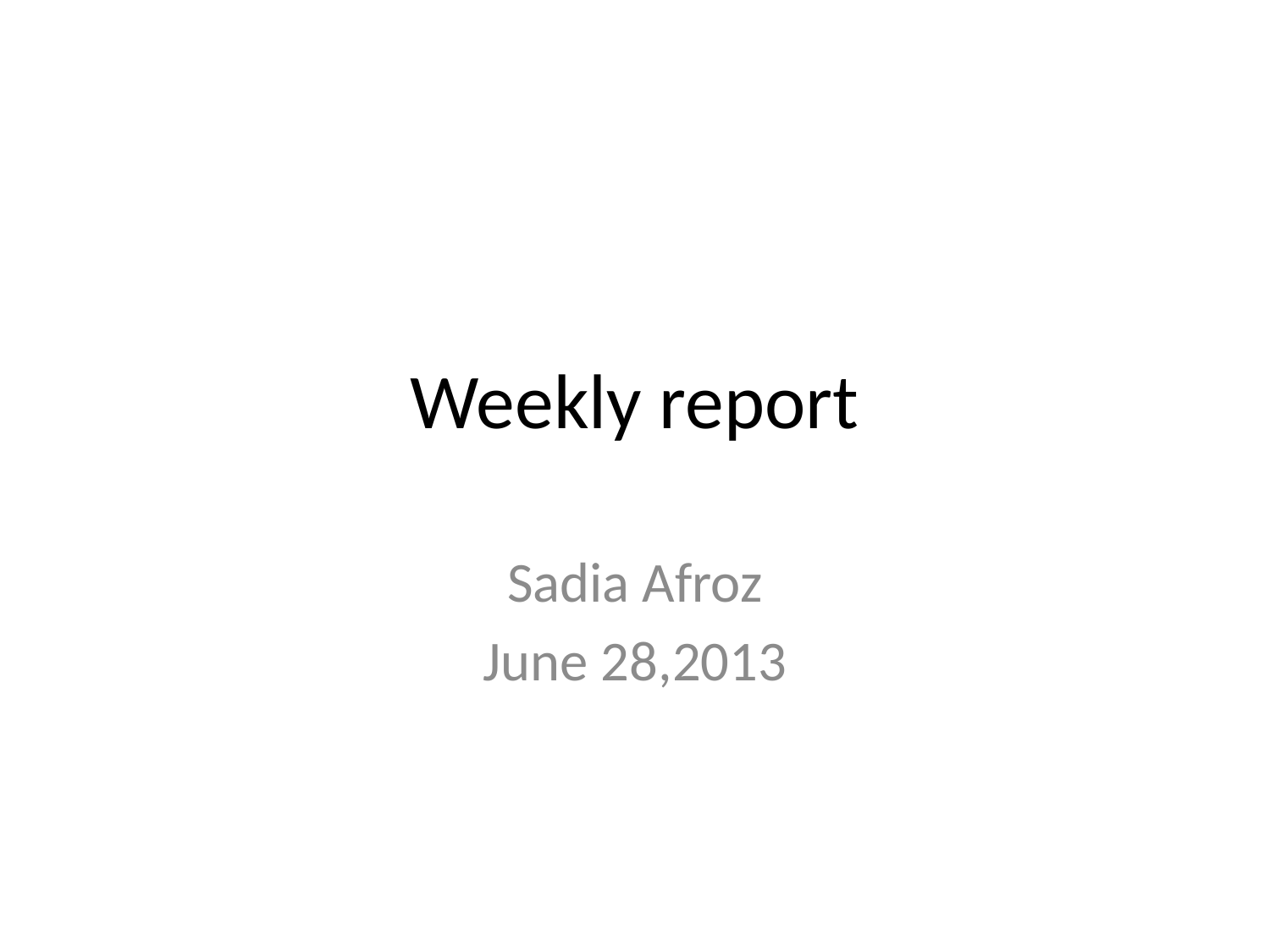

# Weekly report
Sadia Afroz
June 28,2013